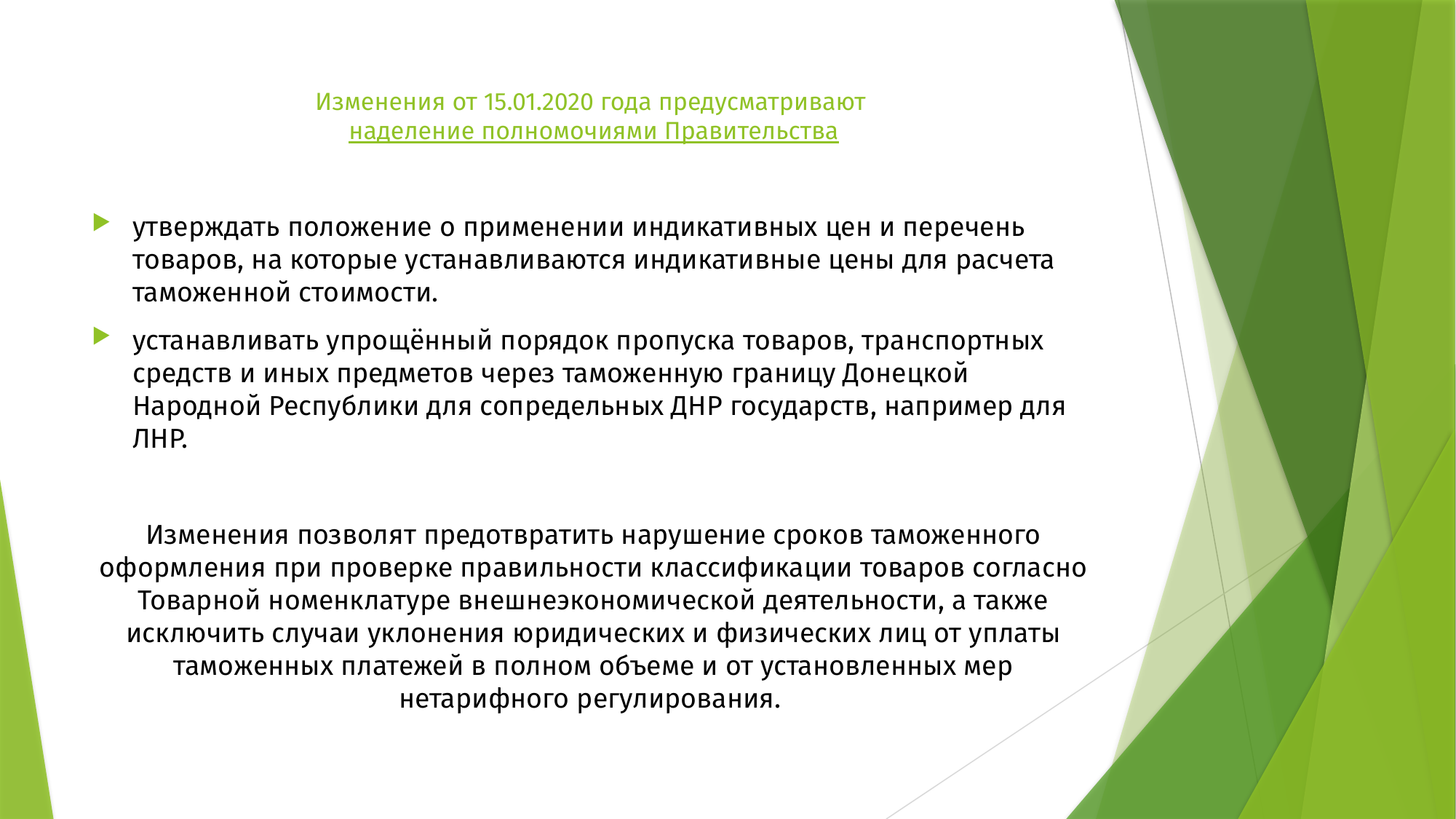

# Изменения от 15.01.2020 года предусматривают наделение полномочиями Правительства
утверждать положение о применении индикативных цен и перечень товаров, на которые устанавливаются индикативные цены для расчета таможенной стоимости.
устанавливать упрощённый порядок пропуска товаров, транспортных средств и иных предметов через таможенную границу Донецкой Народной Республики для сопредельных ДНР государств, например для ЛНР.

Изменения позволят предотвратить нарушение сроков таможенного оформления при проверке правильности классификации товаров согласно Товарной номенклатуре внешнеэкономической деятельности, а также исключить случаи уклонения юридических и физических лиц от уплаты таможенных платежей в полном объеме и от установленных мер нетарифного регулирования.